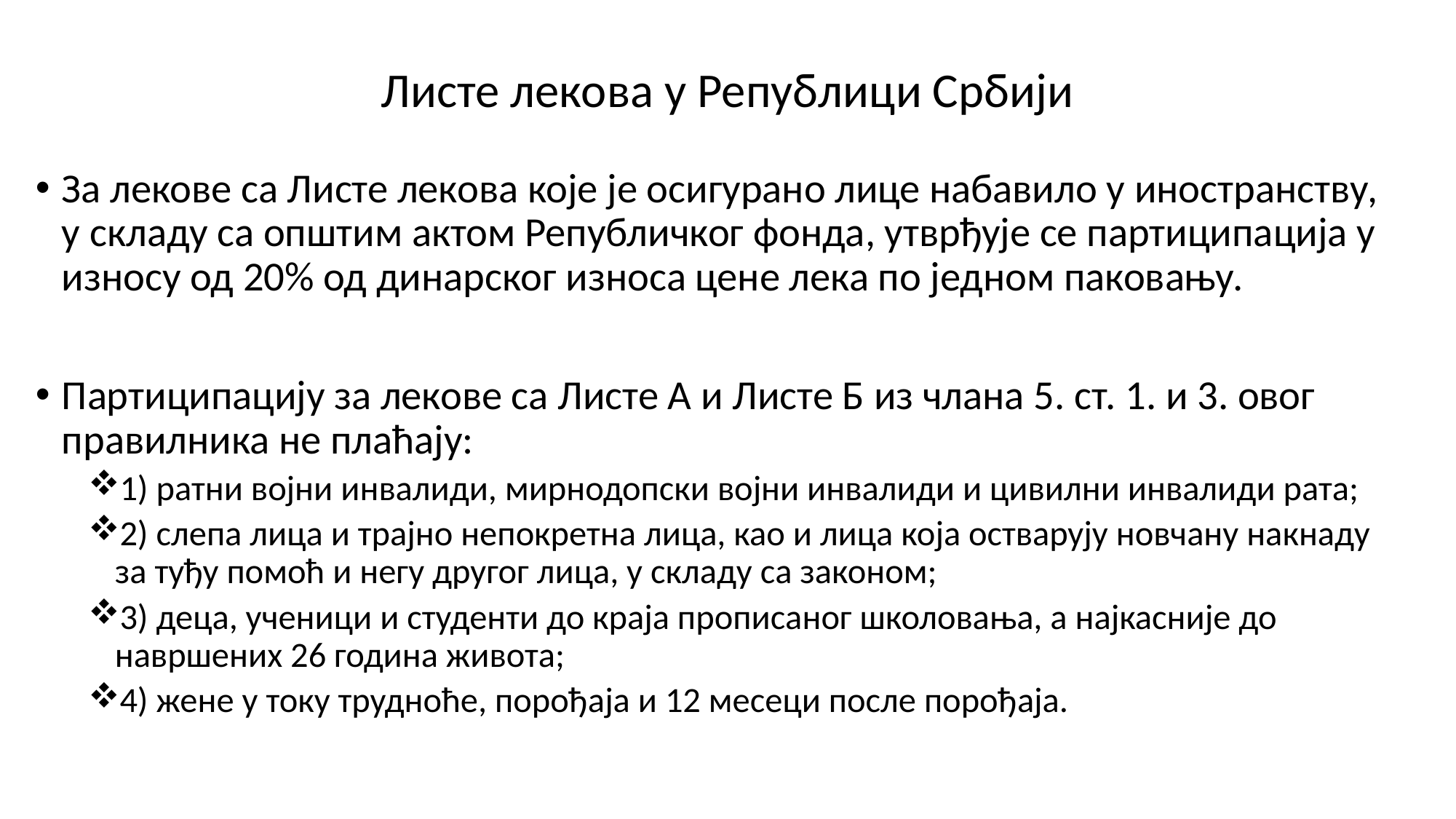

# Листе лекова у Републици Србији
За лекове са Листе лекова које је осигурано лице набавило у иностранству, у складу са општим актом Републичког фонда, утврђује се партиципација у износу од 20% од динарског износа цене лека по једном паковању.

Партиципацију за лекове са Листе А и Листе Б из члана 5. ст. 1. и 3. овог правилника не плаћају:
1) ратни војни инвалиди, мирнодопски војни инвалиди и цивилни инвалиди рата;
2) слепа лица и трајно непокретна лица, као и лица која остварују новчану накнаду за туђу помоћ и негу другог лица, у складу са законом;
3) деца, ученици и студенти до краја прописаног школовања, а најкасније до навршених 26 година живота;
4) жене у току трудноће, порођаја и 12 месеци после порођаја.